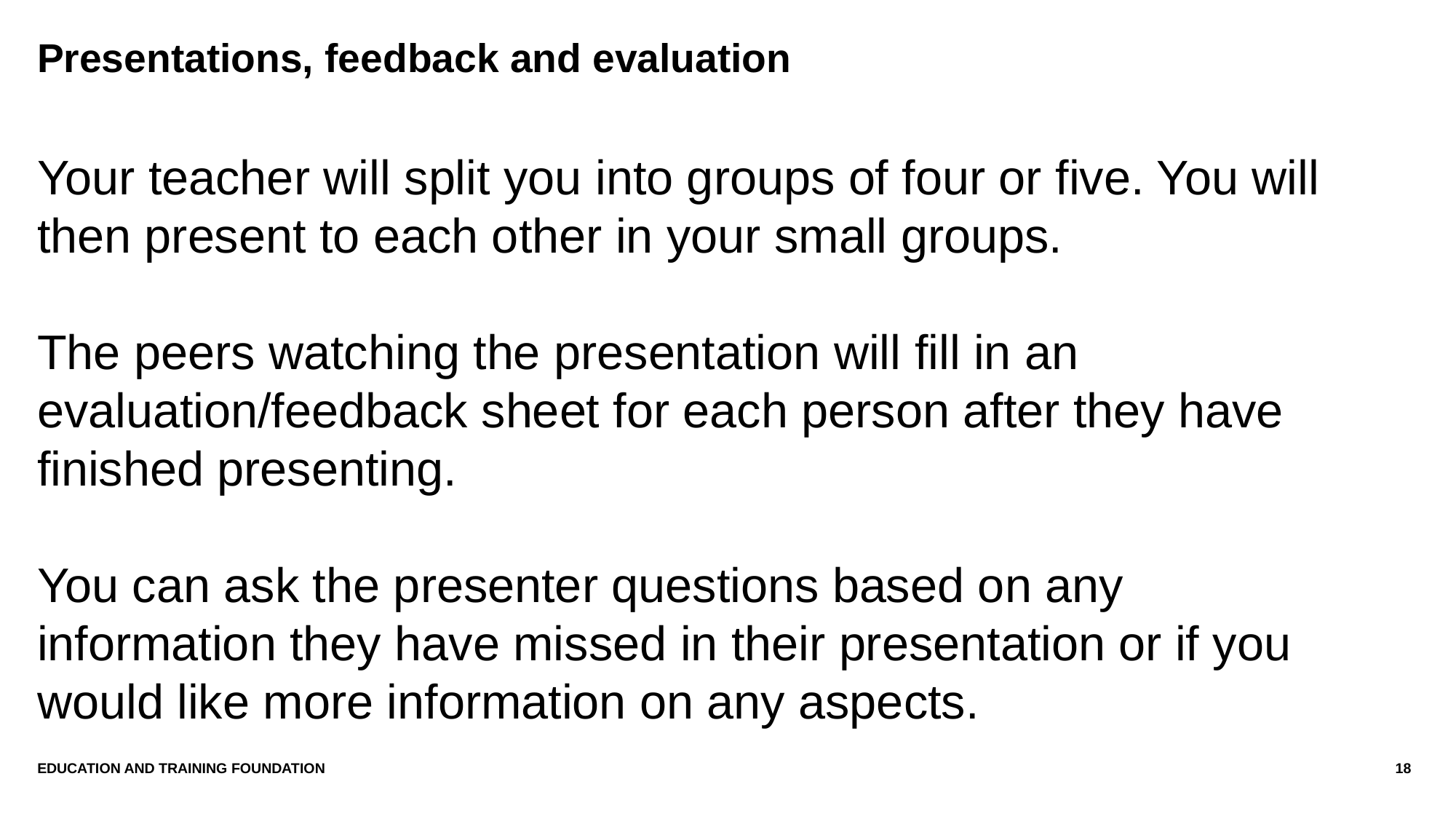

# Presentations, feedback and evaluation

Your teacher will split you into groups of four or five. You will then present to each other in your small groups.

The peers watching the presentation will fill in an evaluation/feedback sheet for each person after they have finished presenting.

You can ask the presenter questions based on any information they have missed in their presentation or if you would like more information on any aspects.

Education and Training Foundation
18